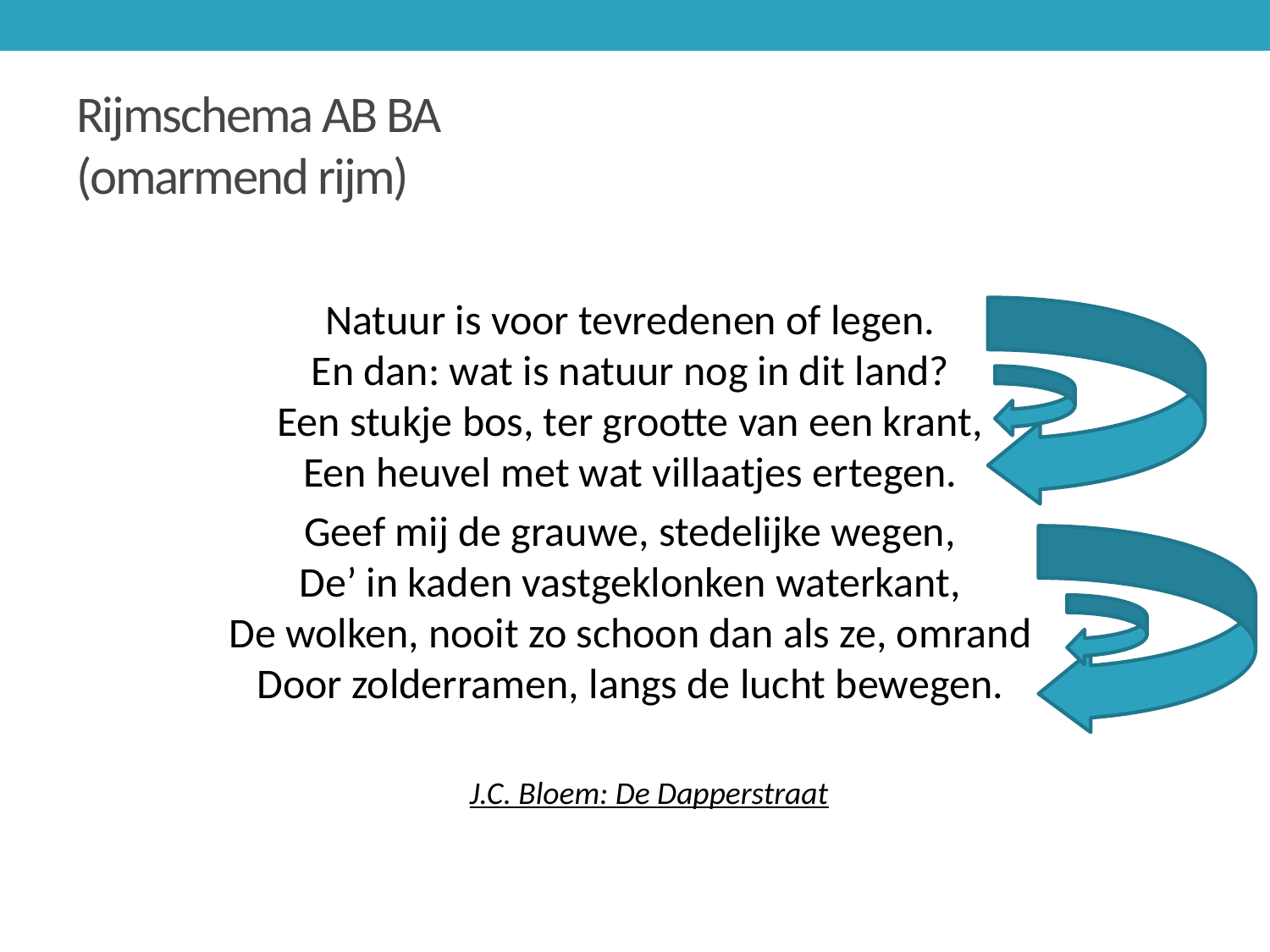

# Rijmschema AB BA (omarmend rijm)
Natuur is voor tevredenen of legen.
En dan: wat is natuur nog in dit land?
Een stukje bos, ter grootte van een krant,
Een heuvel met wat villaatjes ertegen.
Geef mij de grauwe, stedelijke wegen,
De’ in kaden vastgeklonken waterkant,
De wolken, nooit zo schoon dan als ze, omrand
Door zolderramen, langs de lucht bewegen.

J.C. Bloem: De Dapperstraat